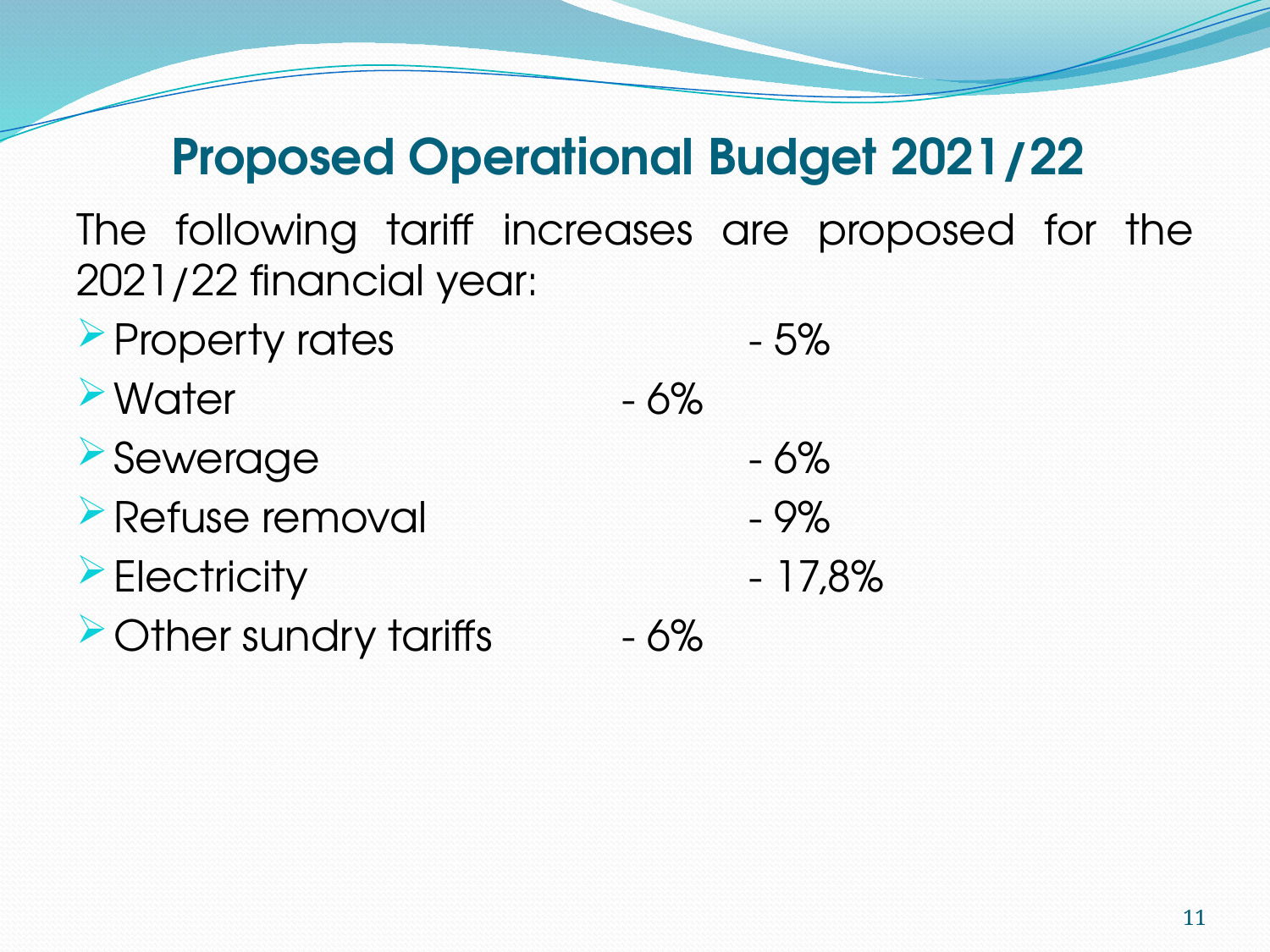

# Proposed Operational Budget 2021/22
The following tariff increases are proposed for the 2021/22 financial year:
Property rates			- 5%
Water				- 6%
Sewerage				- 6%
Refuse removal			- 9%
Electricity				- 17,8%
Other sundry tariffs		- 6%

11